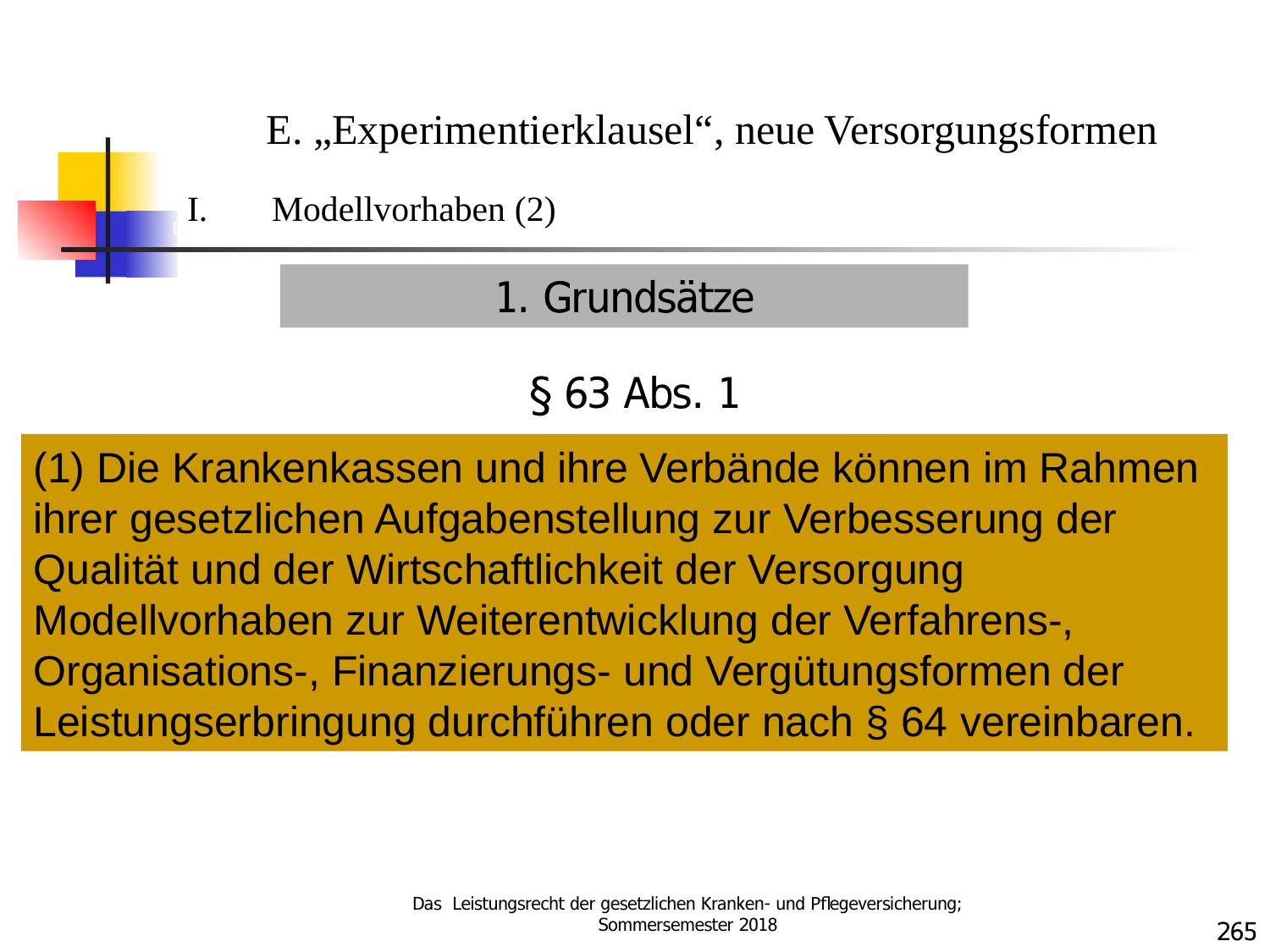

Experimentierklausel 2
E. „Experimentierklausel“, neue Versorgungsformen

Modellvorhaben (2)
1. Grundsätze
§ 63 Abs. 1
(1) Die Krankenkassen und ihre Verbände können im Rahmen ihrer gesetzlichen Aufgabenstellung zur Verbesserung der Qualität und der Wirtschaftlichkeit der Versorgung Modellvorhaben zur Weiterentwicklung der Verfahrens-, Organisations-, Finanzierungs- und Vergütungsformen der Leistungserbringung durchführen oder nach § 64 vereinbaren.
Krankheit
Das  Leistungsrecht der gesetzlichen Kranken- und Pflegeversicherung; Sommersemester 2018
265